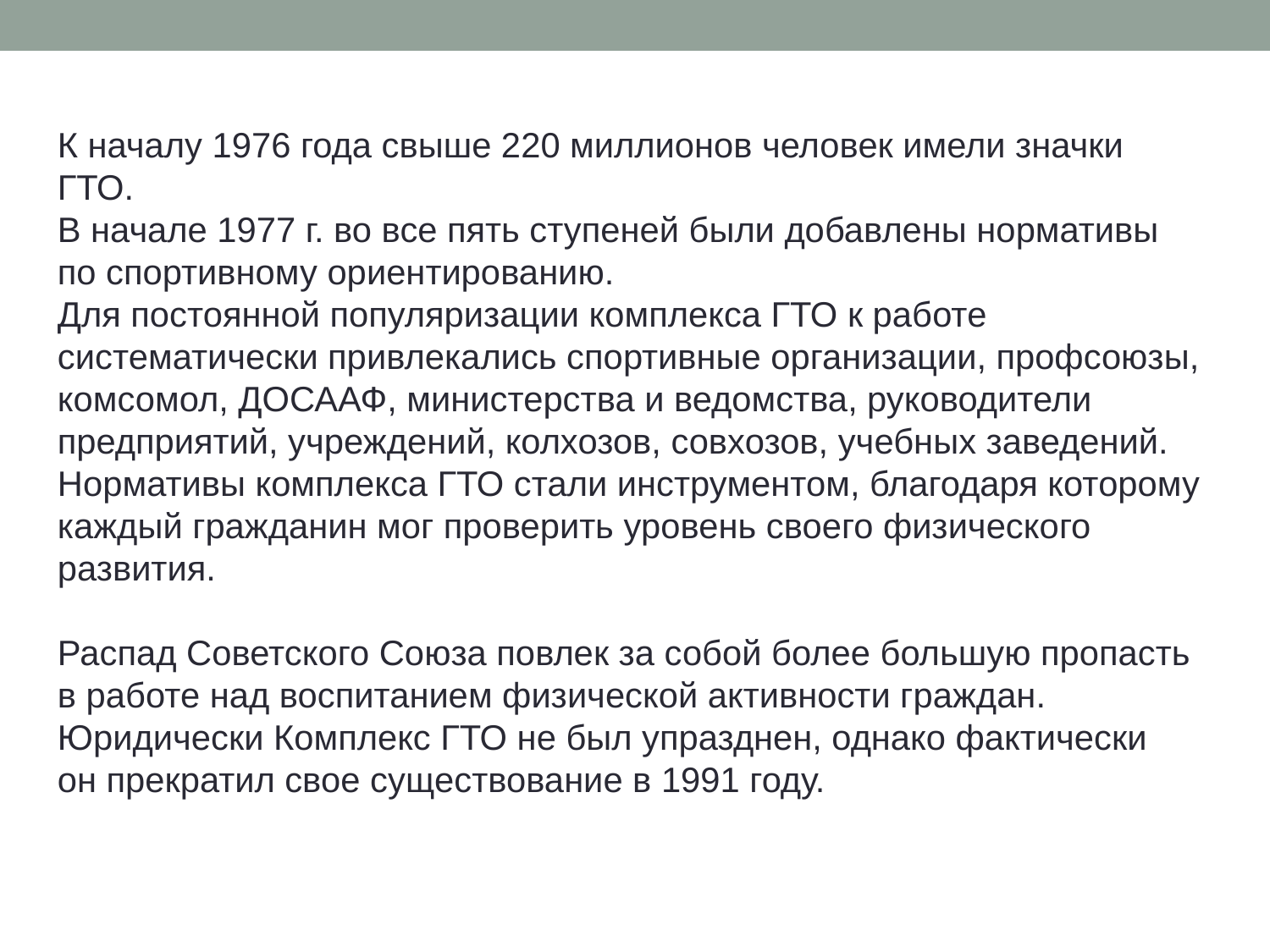

К началу 1976 года свыше 220 миллионов человек имели значки ГТО.
В начале 1977 г. во все пять ступеней были добавлены нормативы по спортивному ориентированию.
Для постоянной популяризации комплекса ГТО к работе систематически привлекались спортивные организации, профсоюзы, комсомол, ДОСААФ, министерства и ведомства, руководители предприятий, учреждений, колхозов, совхозов, учебных заведений.
Нормативы комплекса ГТО стали инструментом, благодаря которому каждый гражданин мог проверить уровень своего физического развития.

Распад Советского Союза повлек за собой более большую пропасть в работе над воспитанием физической активности граждан. Юридически Комплекс ГТО не был упразднен, однако фактически он прекратил свое существование в 1991 году.